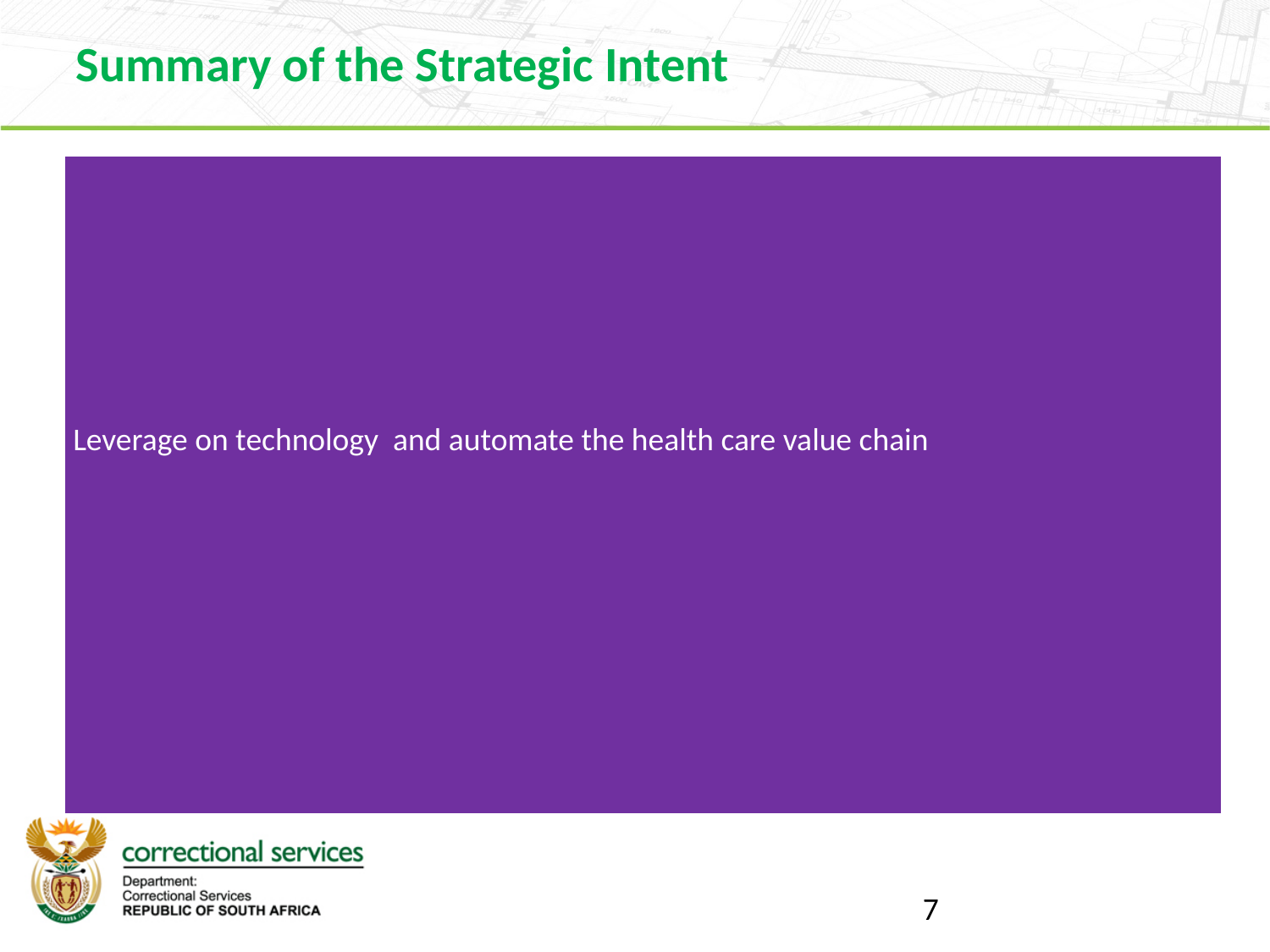

Summary of the Strategic Intent
50 Year Plan

Leverage on technology  and automate the health care value chain
7